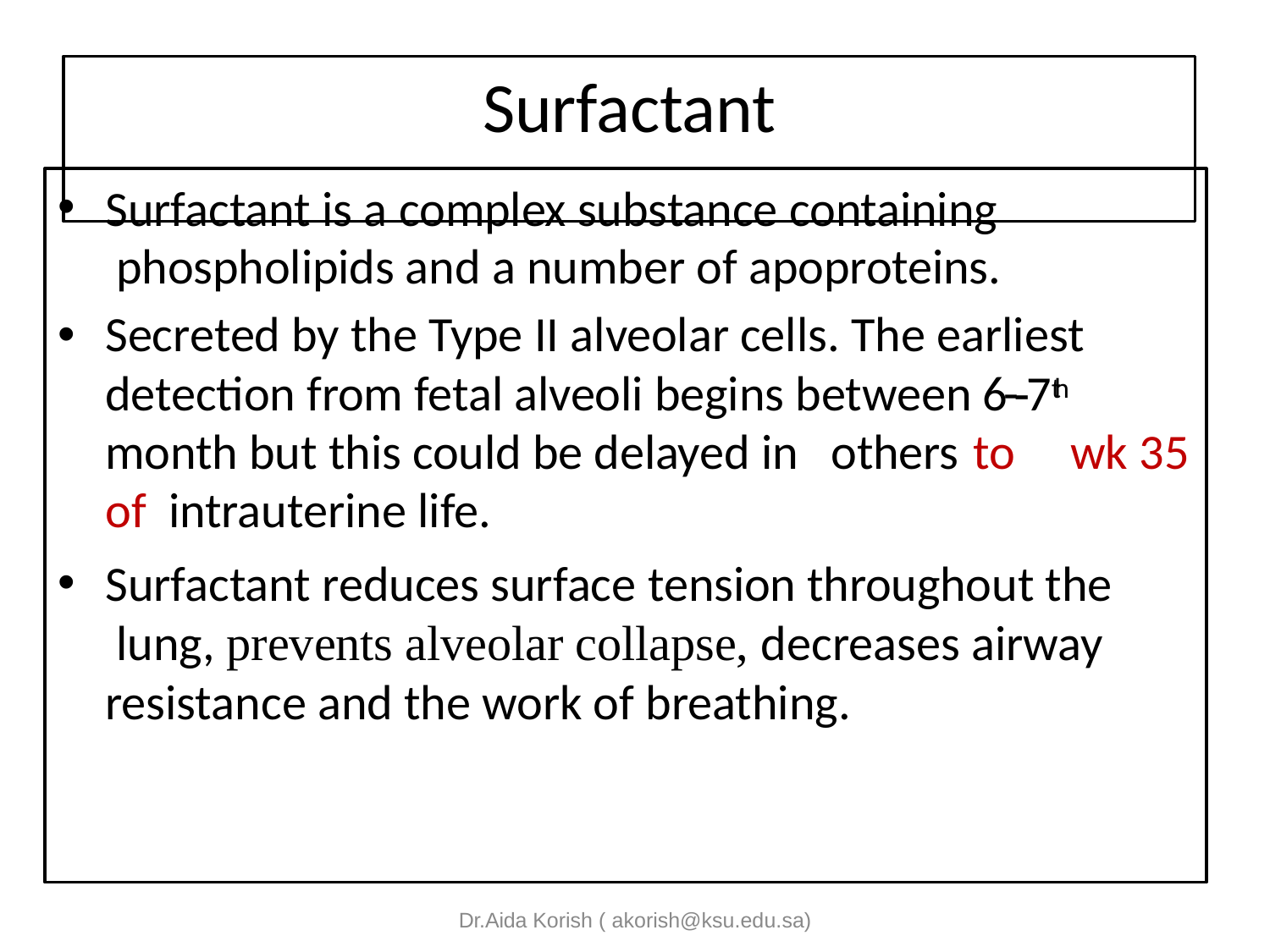

# Surfactant

Surfactant is a complex substance containing  phospholipids and a number of apoproteins.
Secreted by the Type II alveolar cells. The earliest  detection from fetal alveoli begins between 6-­‐7th  month but this could be delayed in  others to	wk 35 of  intrauterine life.
Surfactant reduces surface tension throughout the  lung, prevents alveolar collapse, decreases airway  resistance and the work of breathing.
Dr.Aida Korish ( akorish@ksu.edu.sa)